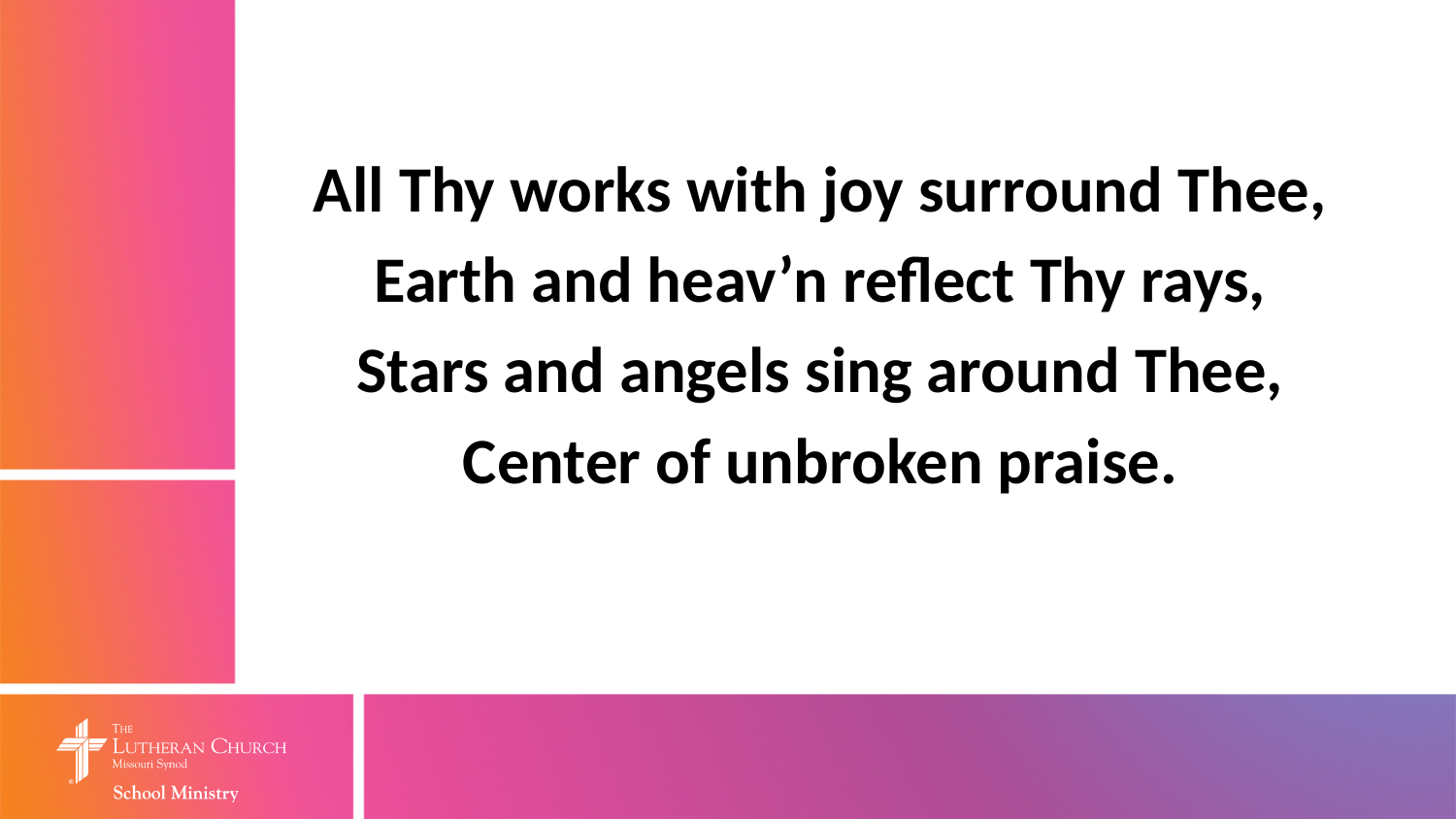

All Thy works with joy surround Thee,
Earth and heav’n reflect Thy rays,
Stars and angels sing around Thee,
Center of unbroken praise.